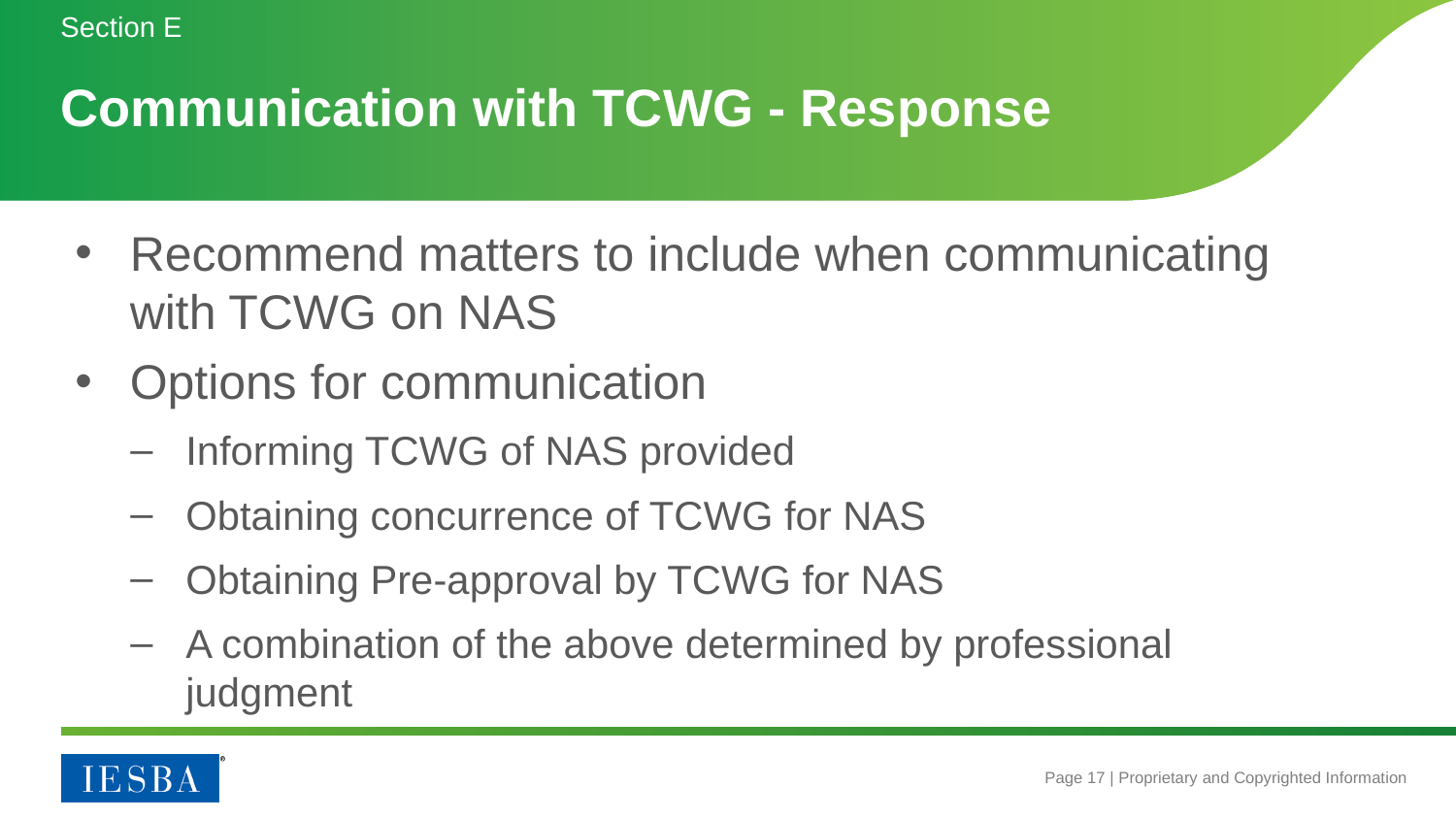

Section E
# Communication with TCWG - Response
Recommend matters to include when communicating with TCWG on NAS
Options for communication
Informing TCWG of NAS provided
Obtaining concurrence of TCWG for NAS
Obtaining Pre-approval by TCWG for NAS
A combination of the above determined by professional judgment